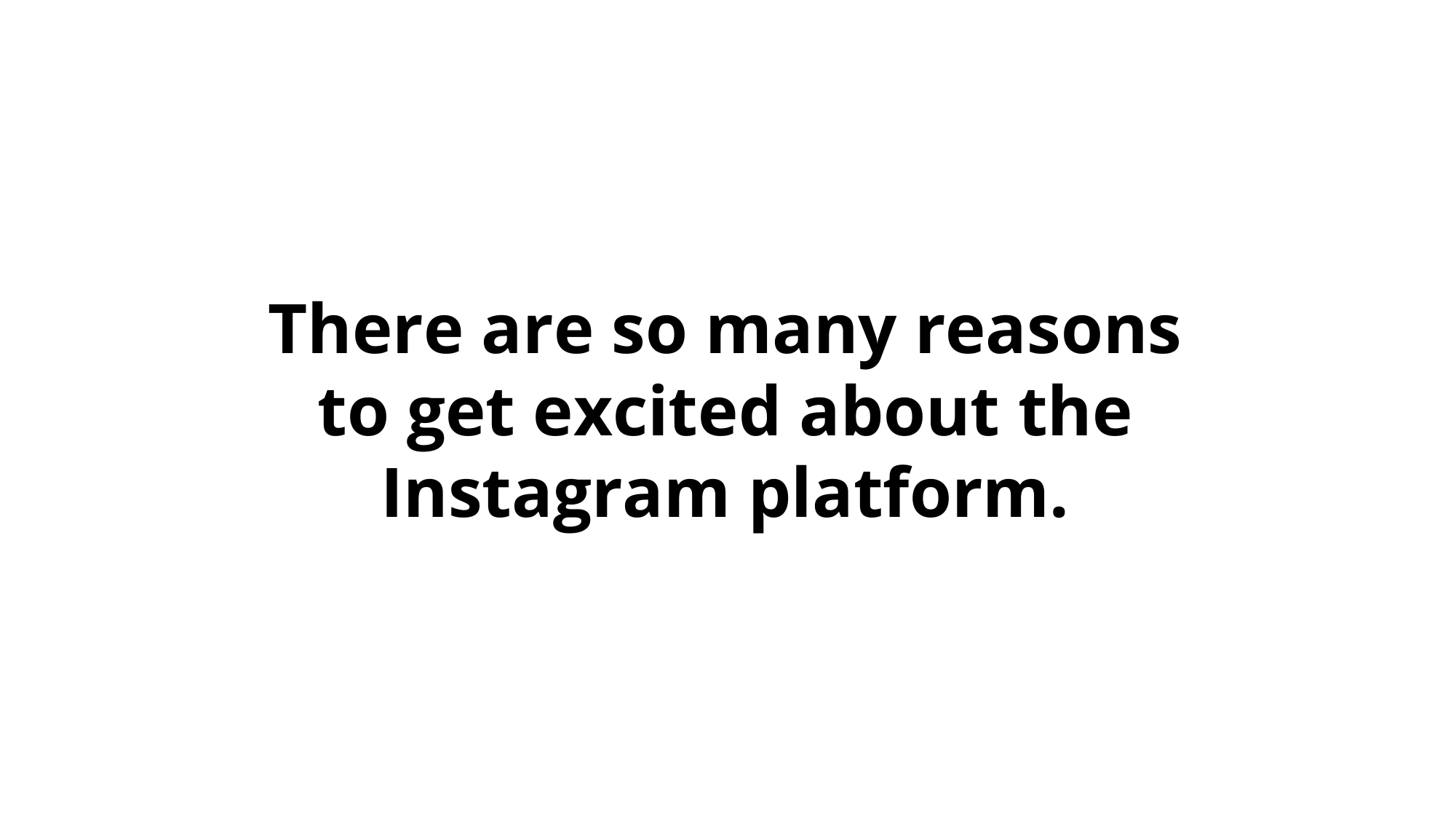

There are so many reasons to get excited about the Instagram platform.